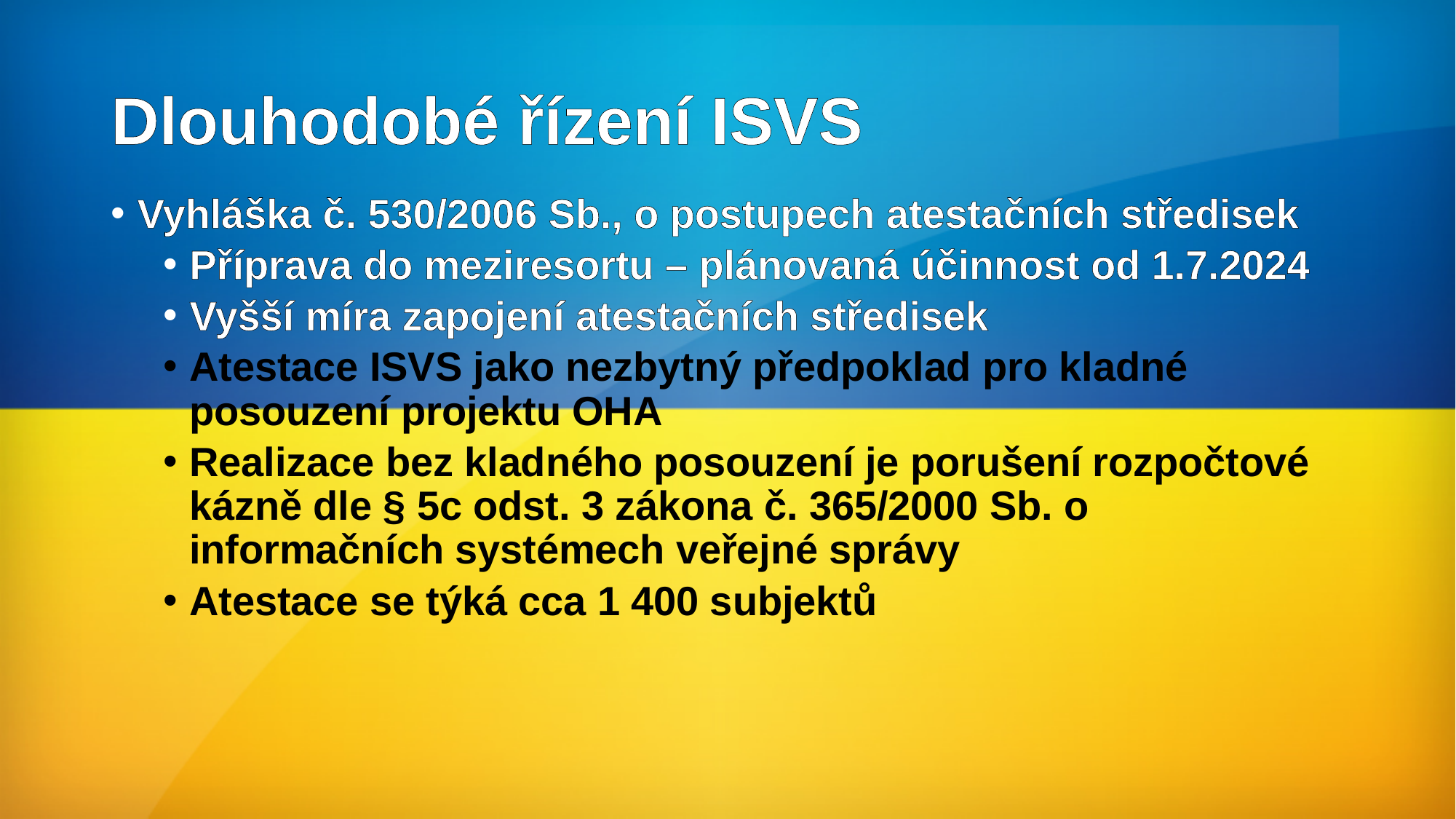

# Dlouhodobé řízení ISVS
Vyhláška č. 530/2006 Sb., o postupech atestačních středisek
Příprava do meziresortu – plánovaná účinnost od 1.7.2024
Vyšší míra zapojení atestačních středisek
Atestace ISVS jako nezbytný předpoklad pro kladné posouzení projektu OHA
Realizace bez kladného posouzení je porušení rozpočtové kázně dle § 5c odst. 3 zákona č. 365/2000 Sb. o informačních systémech veřejné správy
Atestace se týká cca 1 400 subjektů